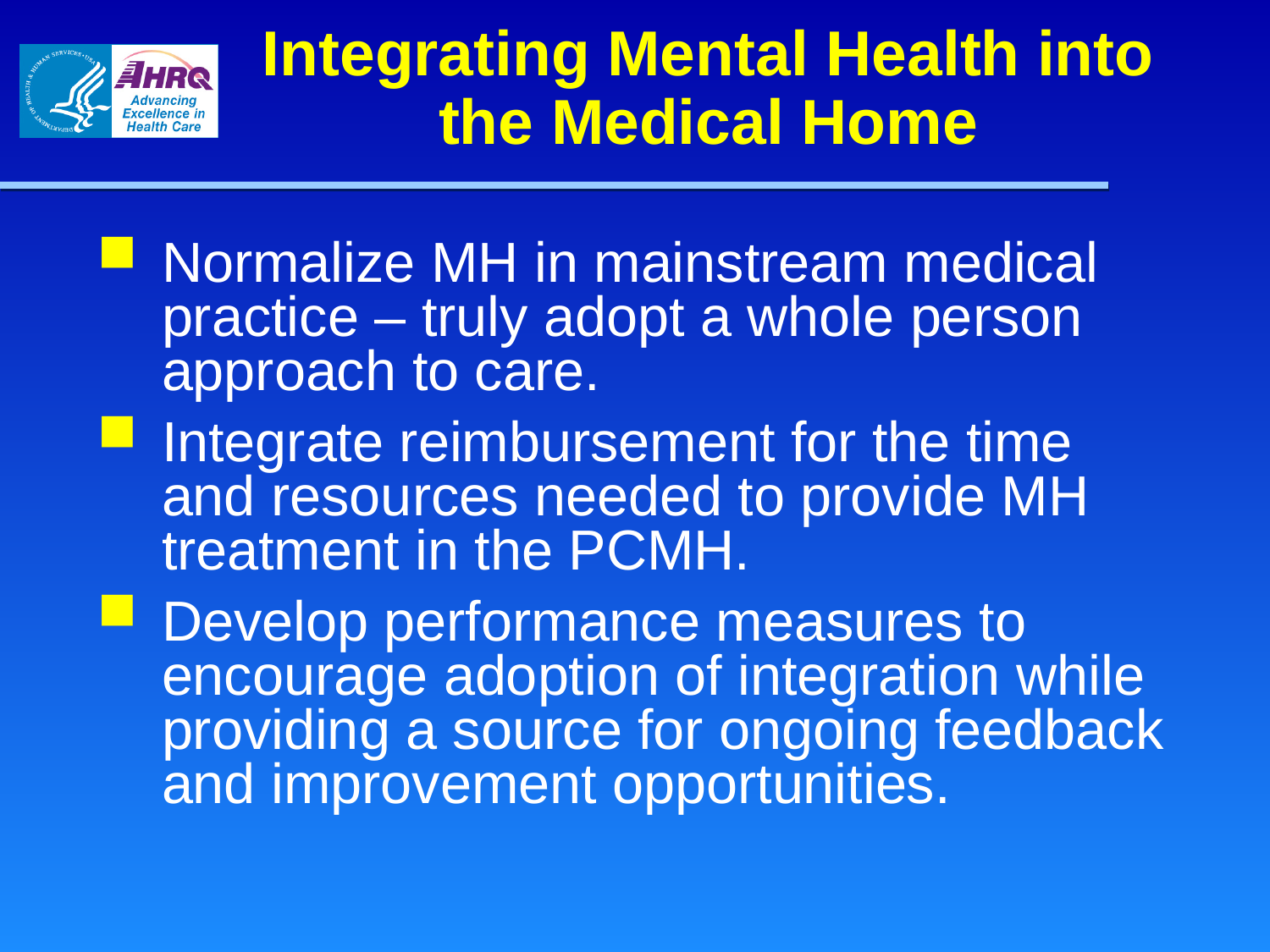

# Integrating Mental Health into the Medical Home
Normalize MH in mainstream medical practice – truly adopt a whole person approach to care.
Integrate reimbursement for the time and resources needed to provide MH treatment in the PCMH.
Develop performance measures to encourage adoption of integration while providing a source for ongoing feedback and improvement opportunities.